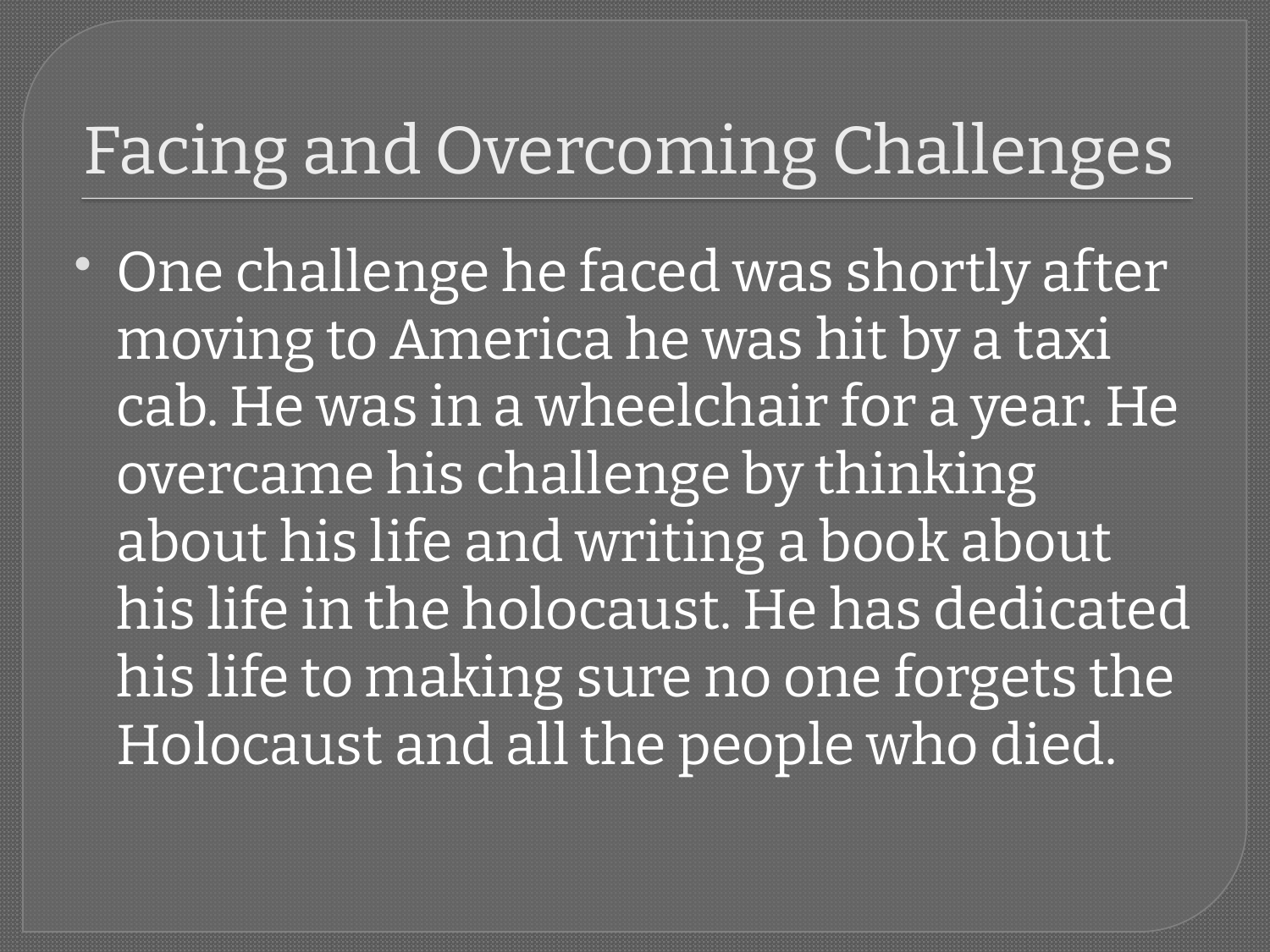

# Facing and Overcoming Challenges
One challenge he faced was shortly after moving to America he was hit by a taxi cab. He was in a wheelchair for a year. He overcame his challenge by thinking about his life and writing a book about his life in the holocaust. He has dedicated his life to making sure no one forgets the Holocaust and all the people who died.